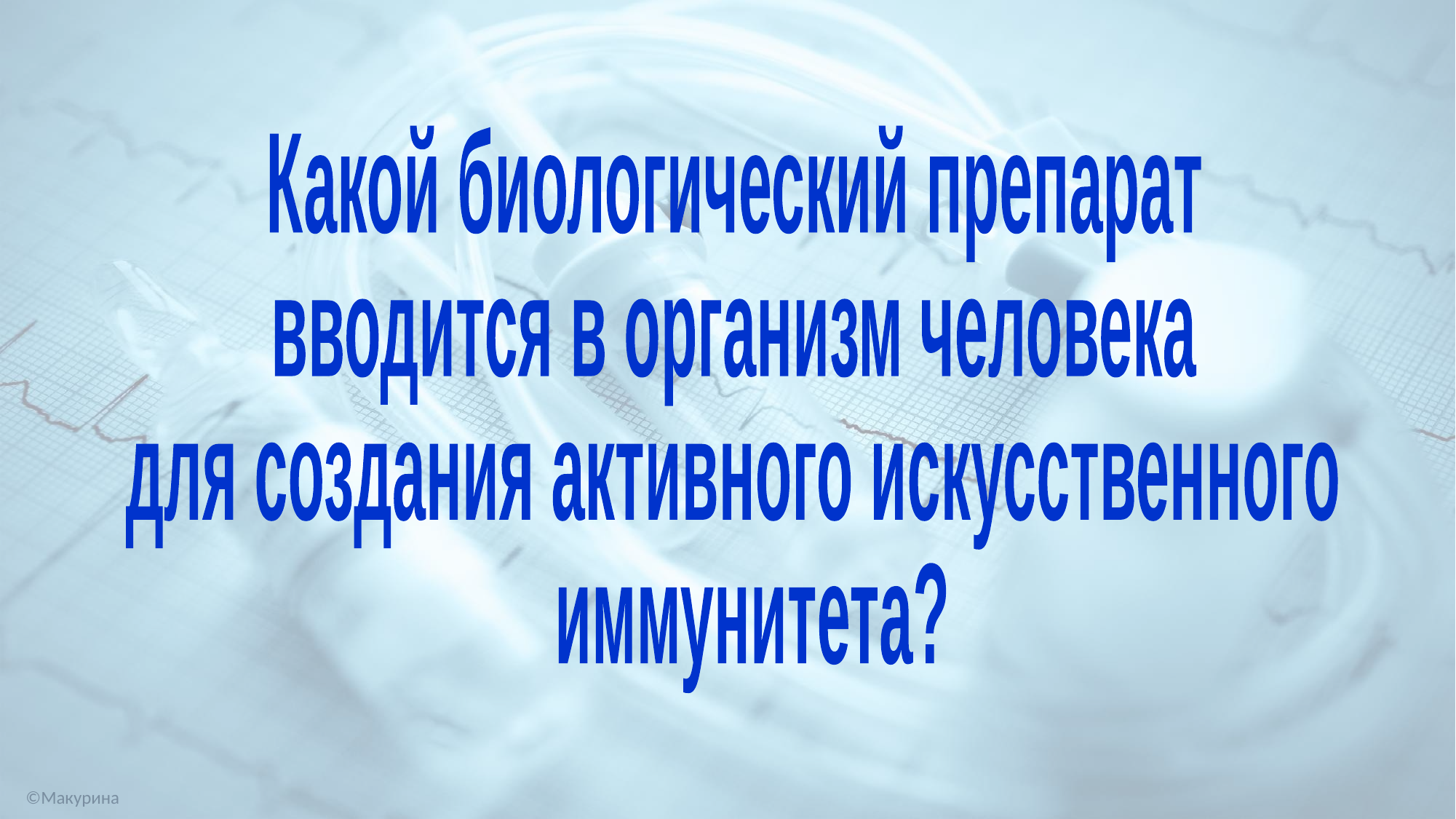

Какой биологический препарат
вводится в организм человека
для создания активного искусственного
 иммунитета?